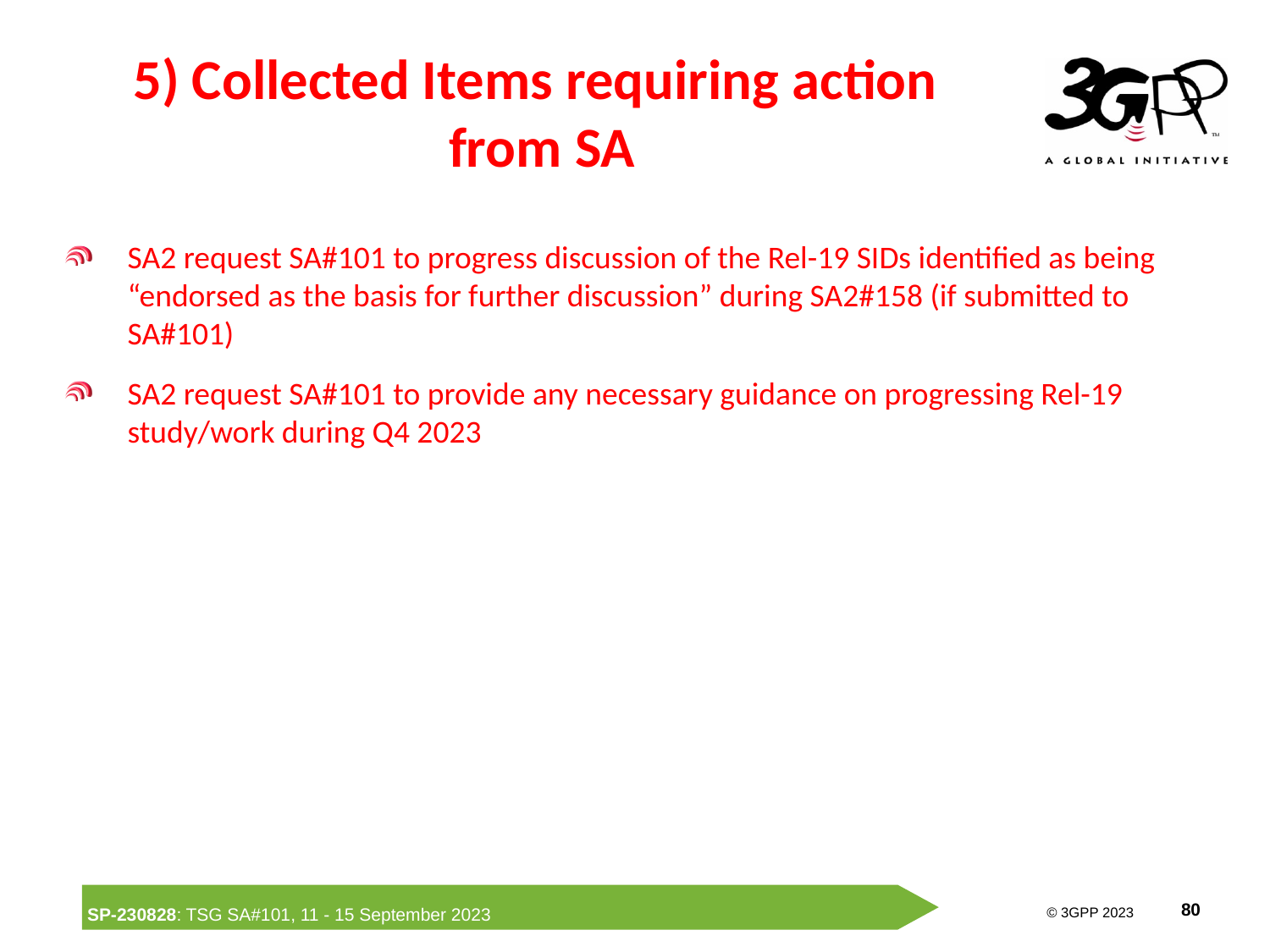

# 5) Collected Items requiring action from SA
SA2 request SA#101 to progress discussion of the Rel-19 SIDs identified as being “endorsed as the basis for further discussion” during SA2#158 (if submitted to SA#101)
SA2 request SA#101 to provide any necessary guidance on progressing Rel-19 study/work during Q4 2023